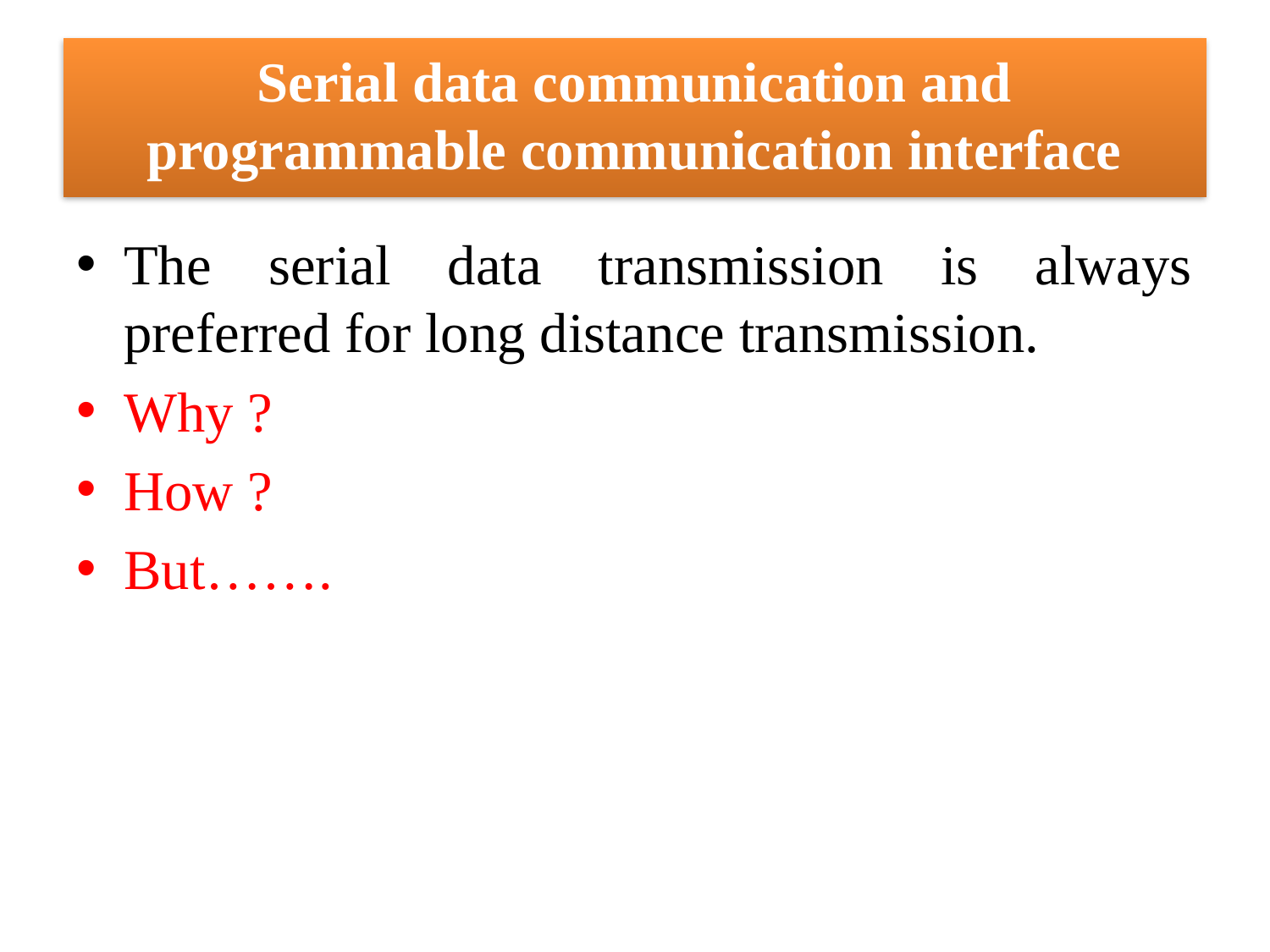

# Serial data communication and programmable communication interface
The serial data transmission is always preferred for long distance transmission.
Why ?
How ?
But…….